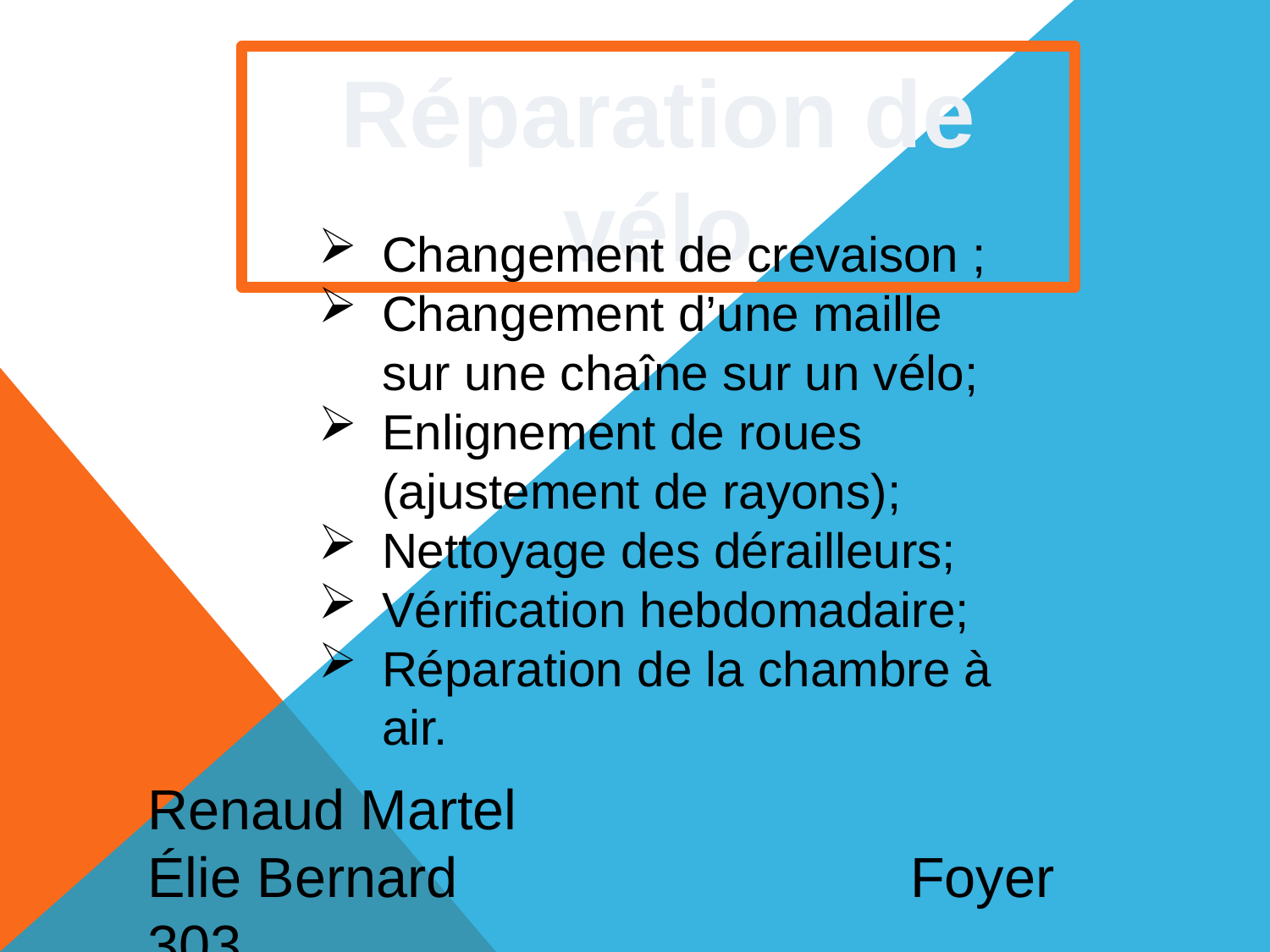

Réparation de vélo
Changement de crevaison ;
Changement d’une maille sur une chaîne sur un vélo;
Enlignement de roues (ajustement de rayons);
Nettoyage des dérailleurs;
Vérification hebdomadaire;
Réparation de la chambre à air.

Renaud Martel
Élie Bernard                             Foyer  303